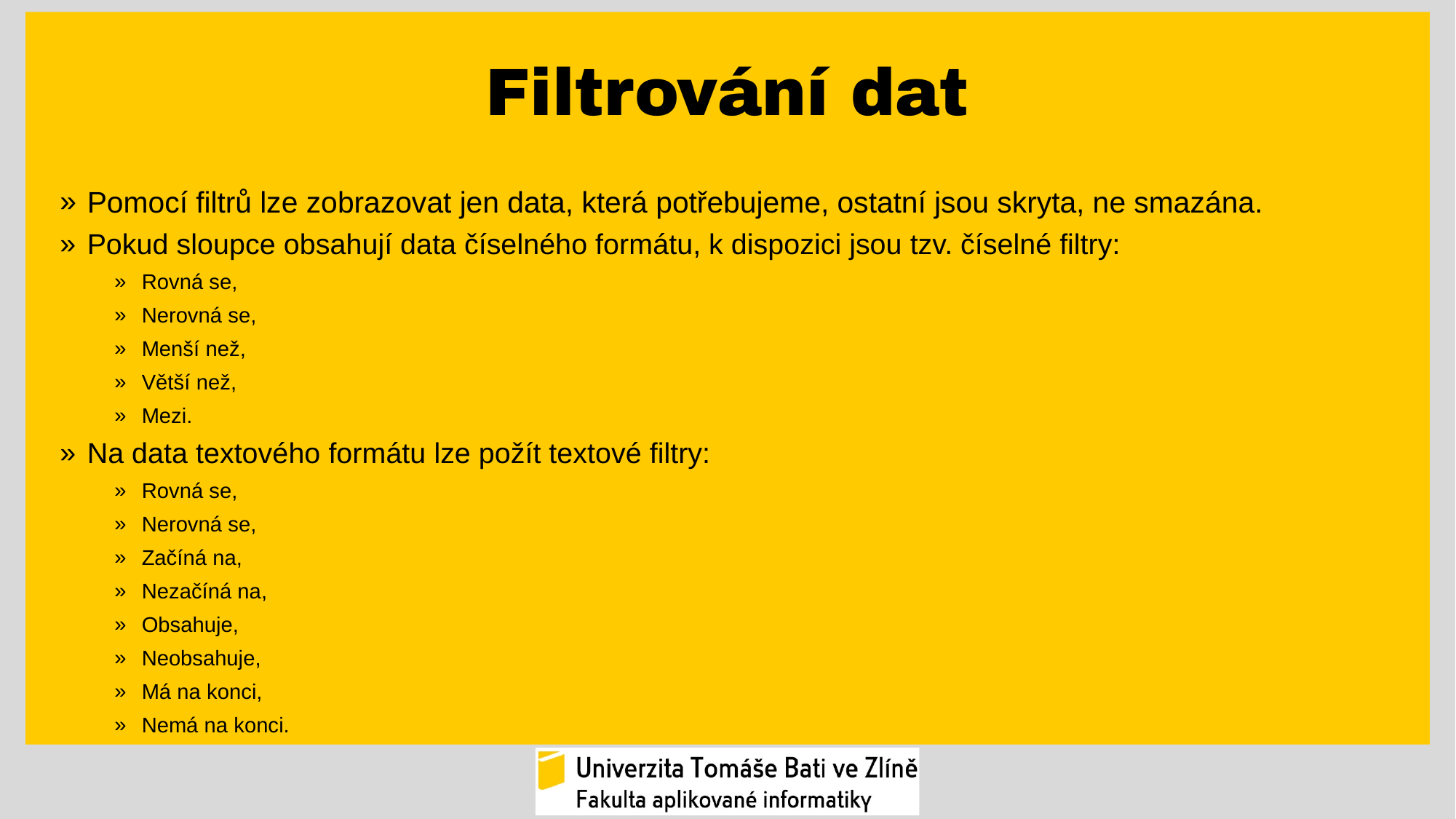

# Filtrování dat
Pomocí filtrů lze zobrazovat jen data, která potřebujeme, ostatní jsou skryta, ne smazána.
Pokud sloupce obsahují data číselného formátu, k dispozici jsou tzv. číselné filtry:
Rovná se,
Nerovná se,
Menší než,
Větší než,
Mezi.
Na data textového formátu lze požít textové filtry:
Rovná se,
Nerovná se,
Začíná na,
Nezačíná na,
Obsahuje,
Neobsahuje,
Má na konci,
Nemá na konci.